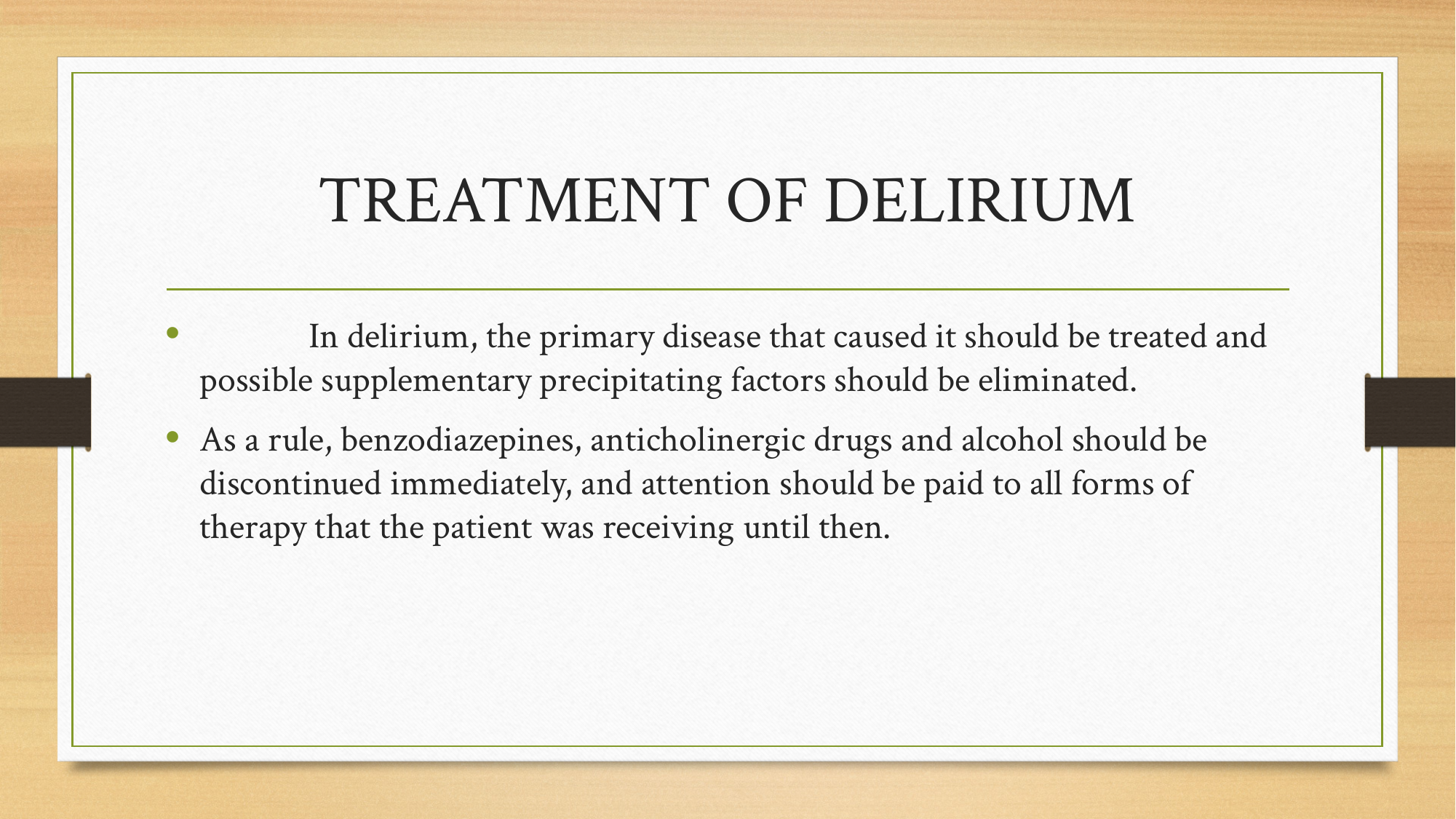

# TREATMENT OF DELIRIUM
	In delirium, the primary disease that caused it should be treated and possible supplementary precipitating factors should be eliminated.
As a rule, benzodiazepines, anticholinergic drugs and alcohol should be discontinued immediately, and attention should be paid to all forms of therapy that the patient was receiving until then.